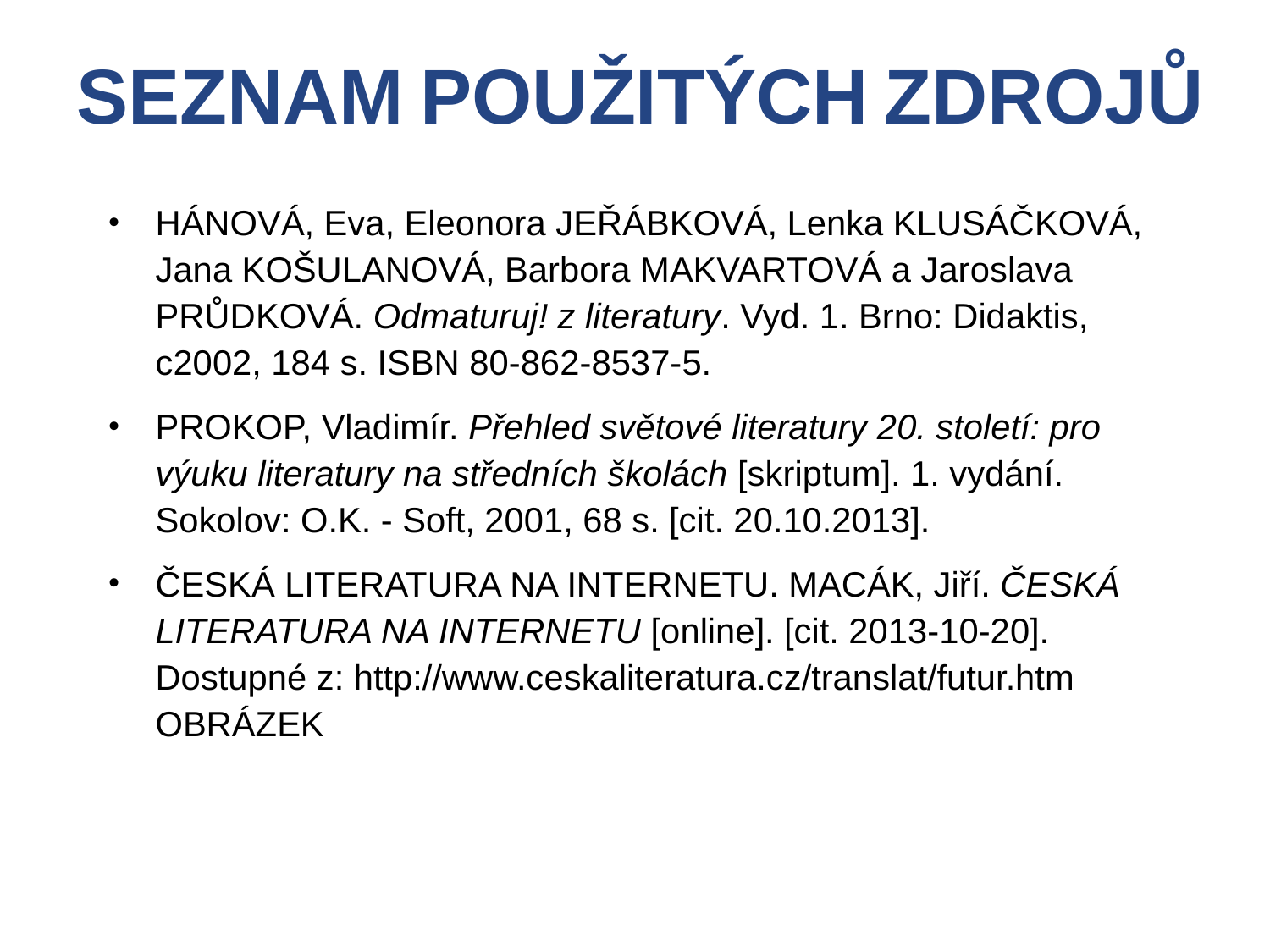

SEZNAM POUŽITÝCH ZDROJŮ
HÁNOVÁ, Eva, Eleonora JEŘÁBKOVÁ, Lenka KLUSÁČKOVÁ, Jana KOŠULANOVÁ, Barbora MAKVARTOVÁ a Jaroslava PRŮDKOVÁ. Odmaturuj! z literatury. Vyd. 1. Brno: Didaktis, c2002, 184 s. ISBN 80-862-8537-5.
PROKOP, Vladimír. Přehled světové literatury 20. století: pro výuku literatury na středních školách [skriptum]. 1. vydání. Sokolov: O.K. - Soft, 2001, 68 s. [cit. 20.10.2013].
ČESKÁ LITERATURA NA INTERNETU. MACÁK, Jiří. ČESKÁ LITERATURA NA INTERNETU [online]. [cit. 2013-10-20]. Dostupné z: http://www.ceskaliteratura.cz/translat/futur.htm OBRÁZEK